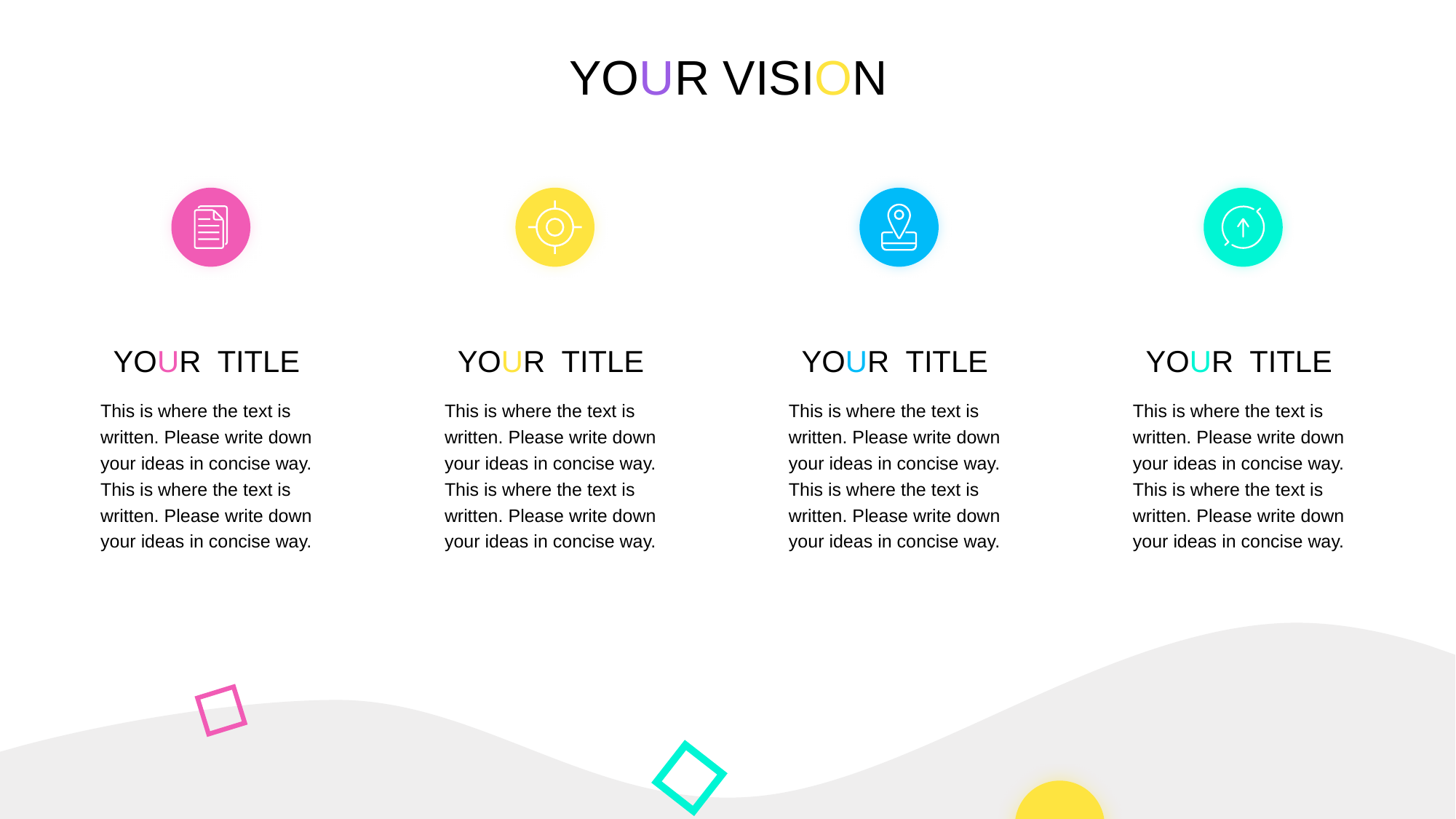

YOUR VISION

YOUR  TITLE
YOUR  TITLE
YOUR  TITLE
YOUR  TITLE
This is where the text is written. Please write down your ideas in concise way. This is where the text is written. Please write down your ideas in concise way.
This is where the text is written. Please write down your ideas in concise way. This is where the text is written. Please write down your ideas in concise way.
This is where the text is written. Please write down your ideas in concise way. This is where the text is written. Please write down your ideas in concise way.
This is where the text is written. Please write down your ideas in concise way. This is where the text is written. Please write down your ideas in concise way.